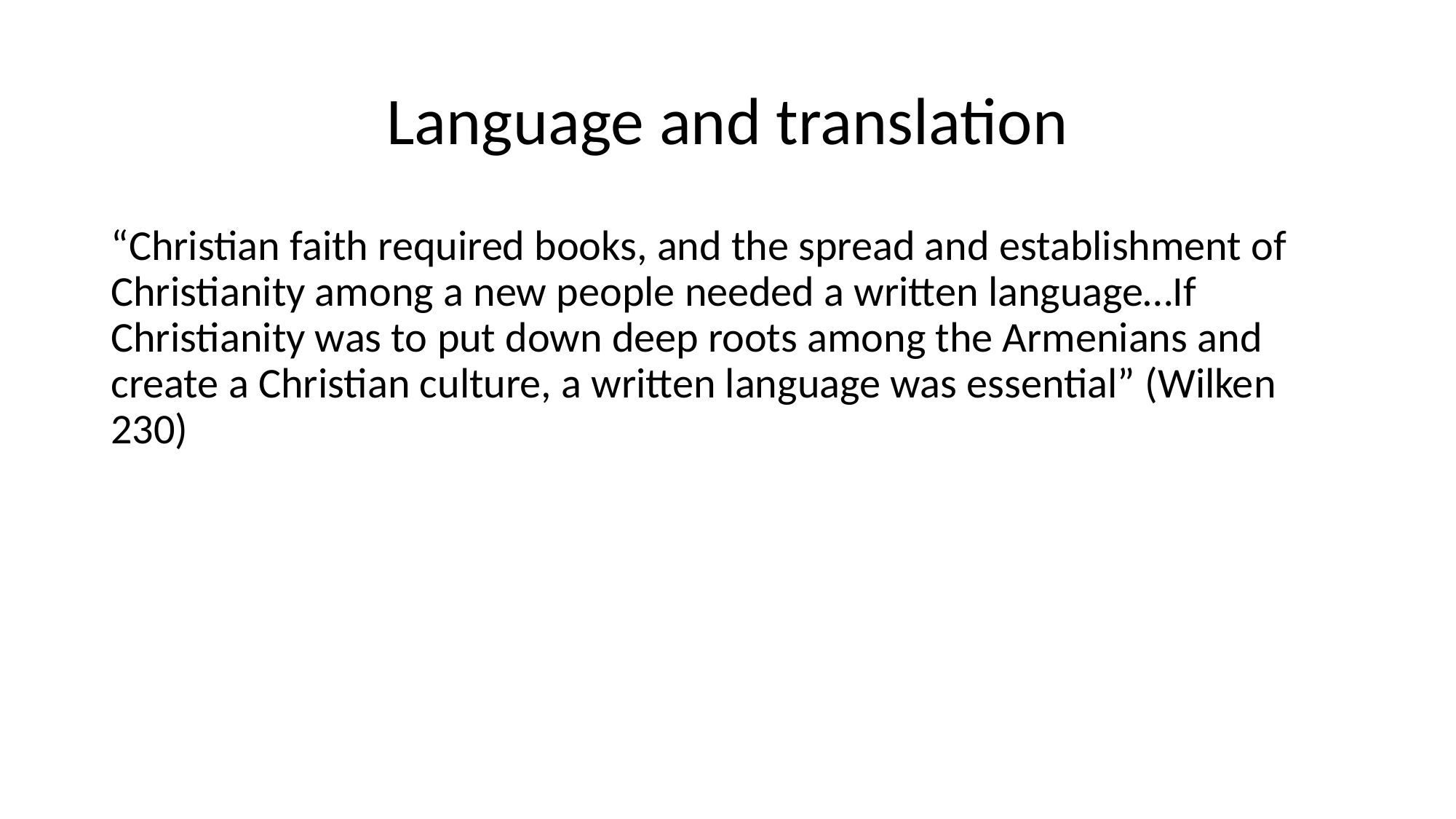

# Language and translation
“Christian faith required books, and the spread and establishment of Christianity among a new people needed a written language…If Christianity was to put down deep roots among the Armenians and create a Christian culture, a written language was essential” (Wilken 230)